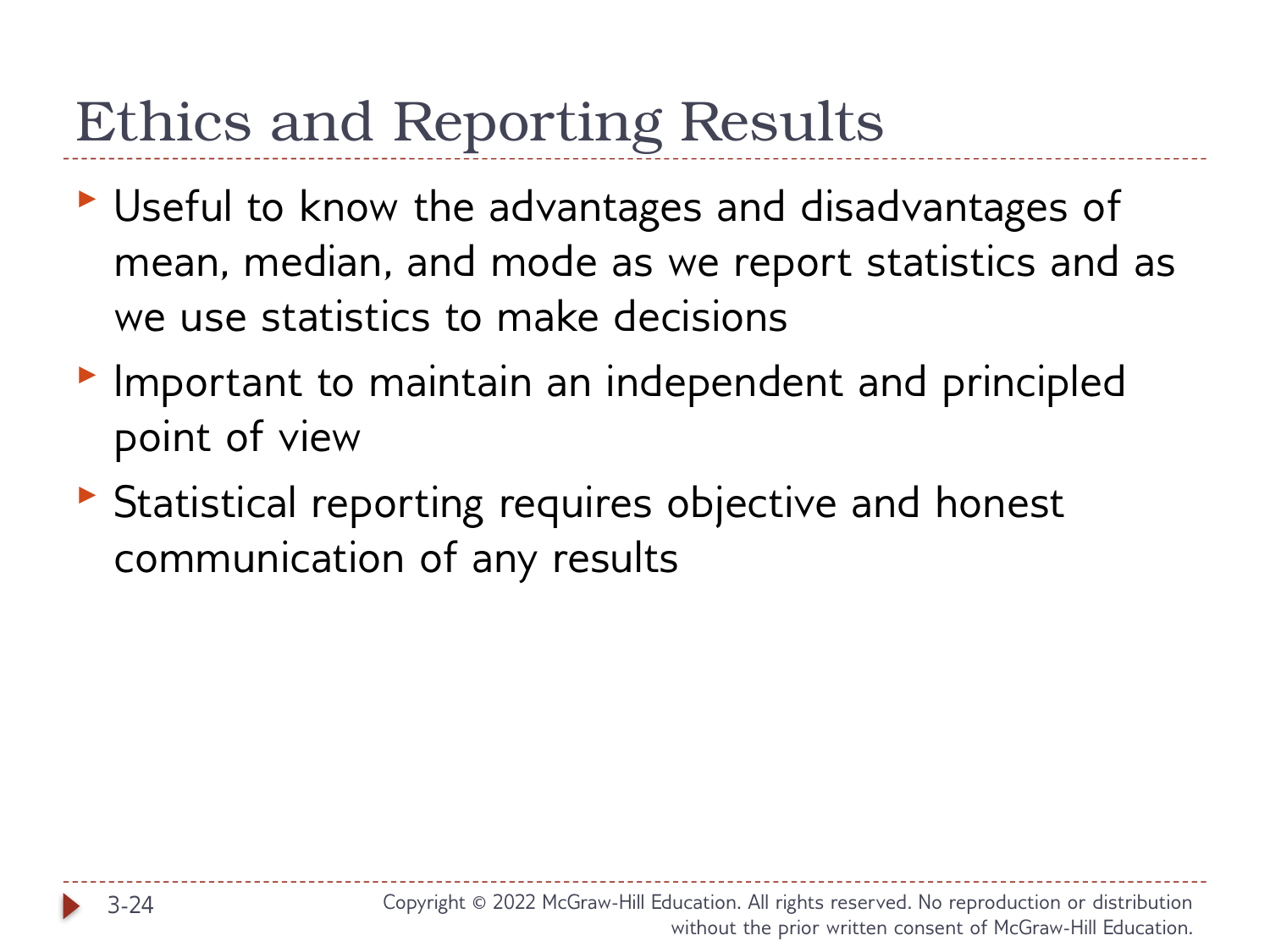

# Ethics and Reporting Results
Useful to know the advantages and disadvantages of mean, median, and mode as we report statistics and as we use statistics to make decisions
Important to maintain an independent and principled point of view
Statistical reporting requires objective and honest communication of any results
3-24
Copyright © 2022 McGraw-Hill Education. All rights reserved. No reproduction or distribution without the prior written consent of McGraw-Hill Education.